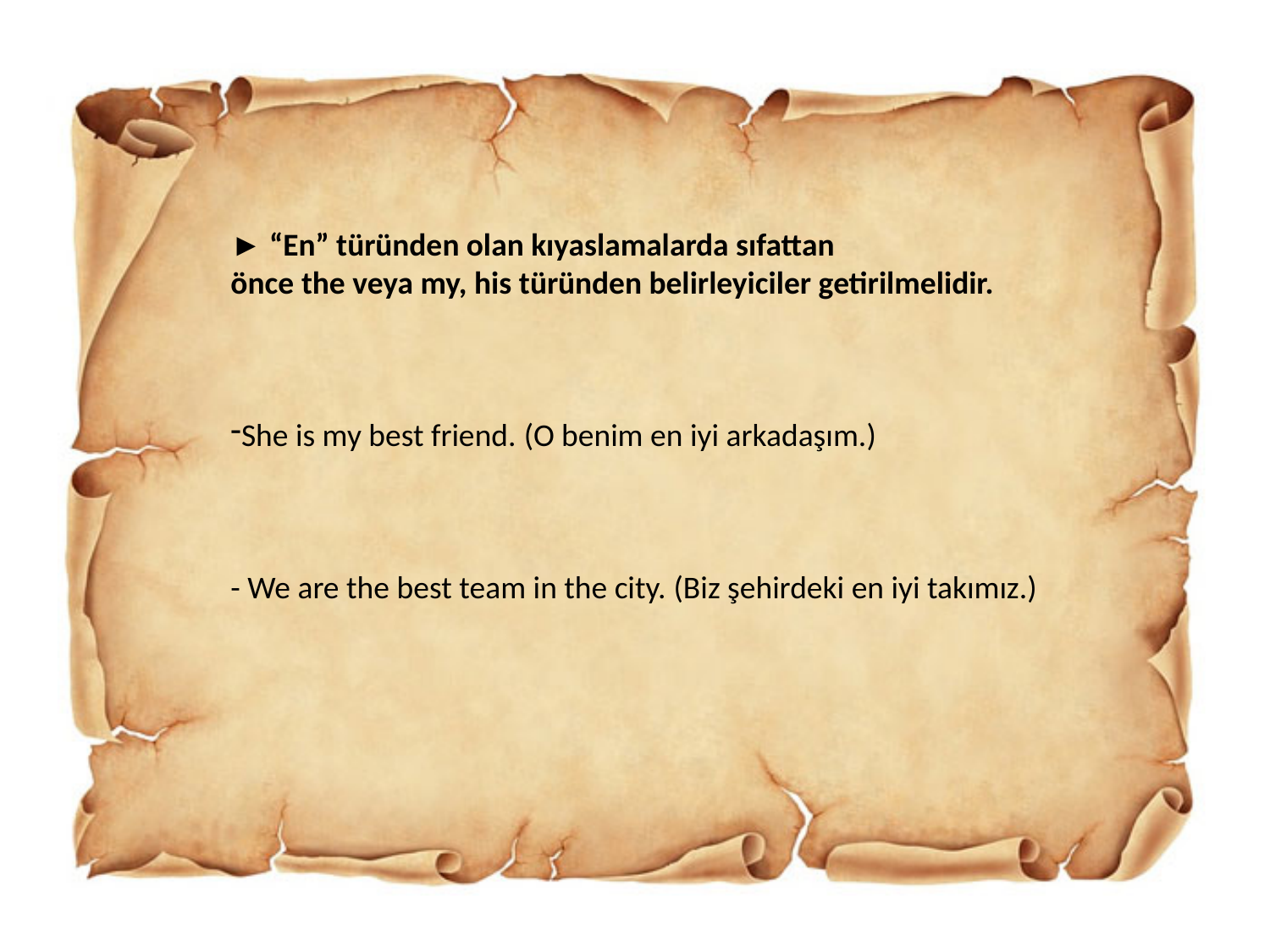

► “En” türünden olan kıyaslamalarda sıfattan önce the veya my, his türünden belirleyiciler getirilmelidir.

She is my best friend. (O benim en iyi arkadaşım.)

- We are the best team in the city. (Biz şehirdeki en iyi takımız.)